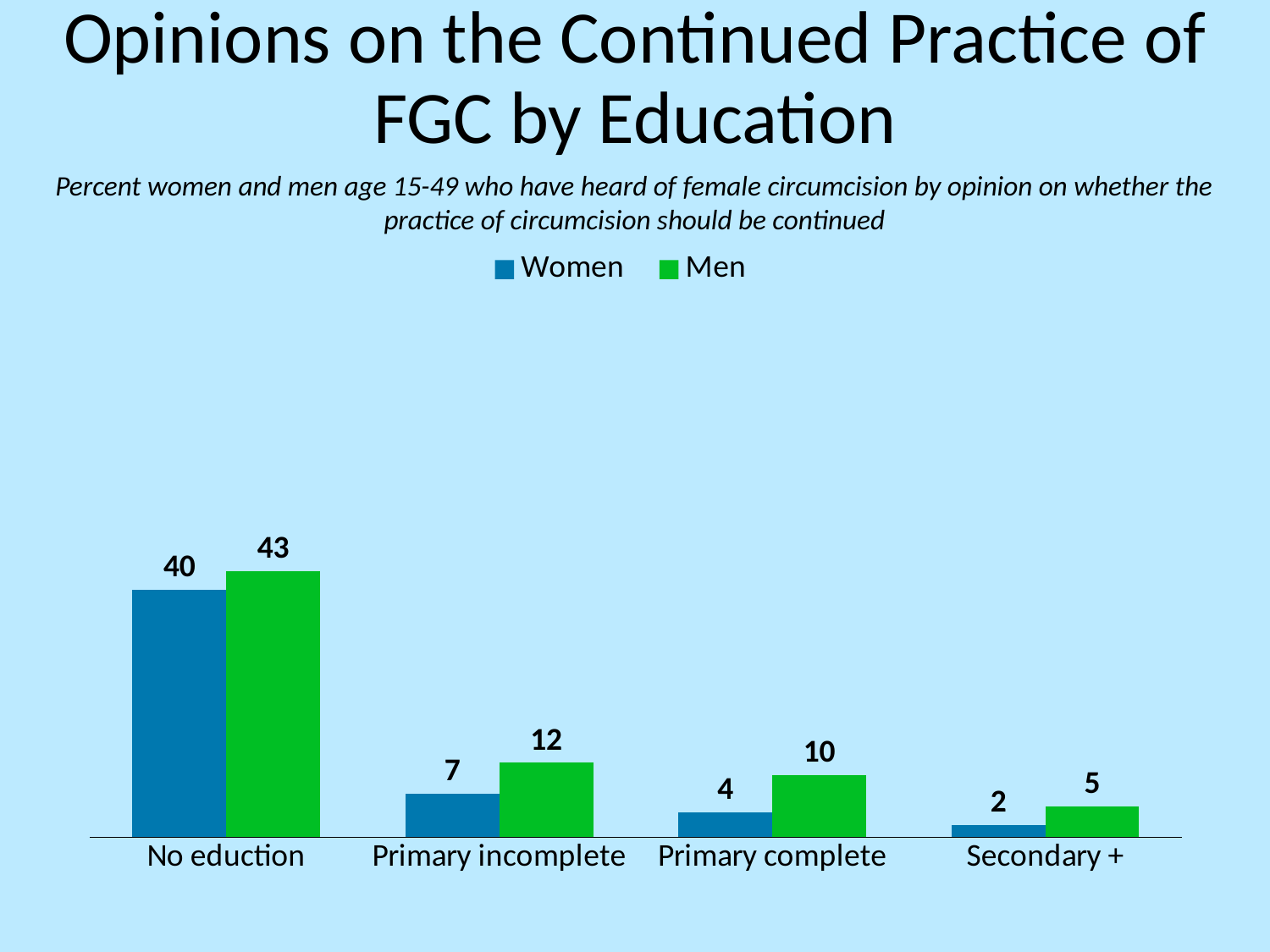

# Opinions on the Continued Practice of FGC by Education
Percent women and men age 15-49 who have heard of female circumcision by opinion on whether the practice of circumcision should be continued

### Chart

| Category | Women | Men |
|---|---|---|
| No eduction | 40.0 | 43.0 |
| Primary incomplete | 7.0 | 12.0 |
| Primary complete | 4.0 | 10.0 |
| Secondary + | 2.0 | 5.0 |